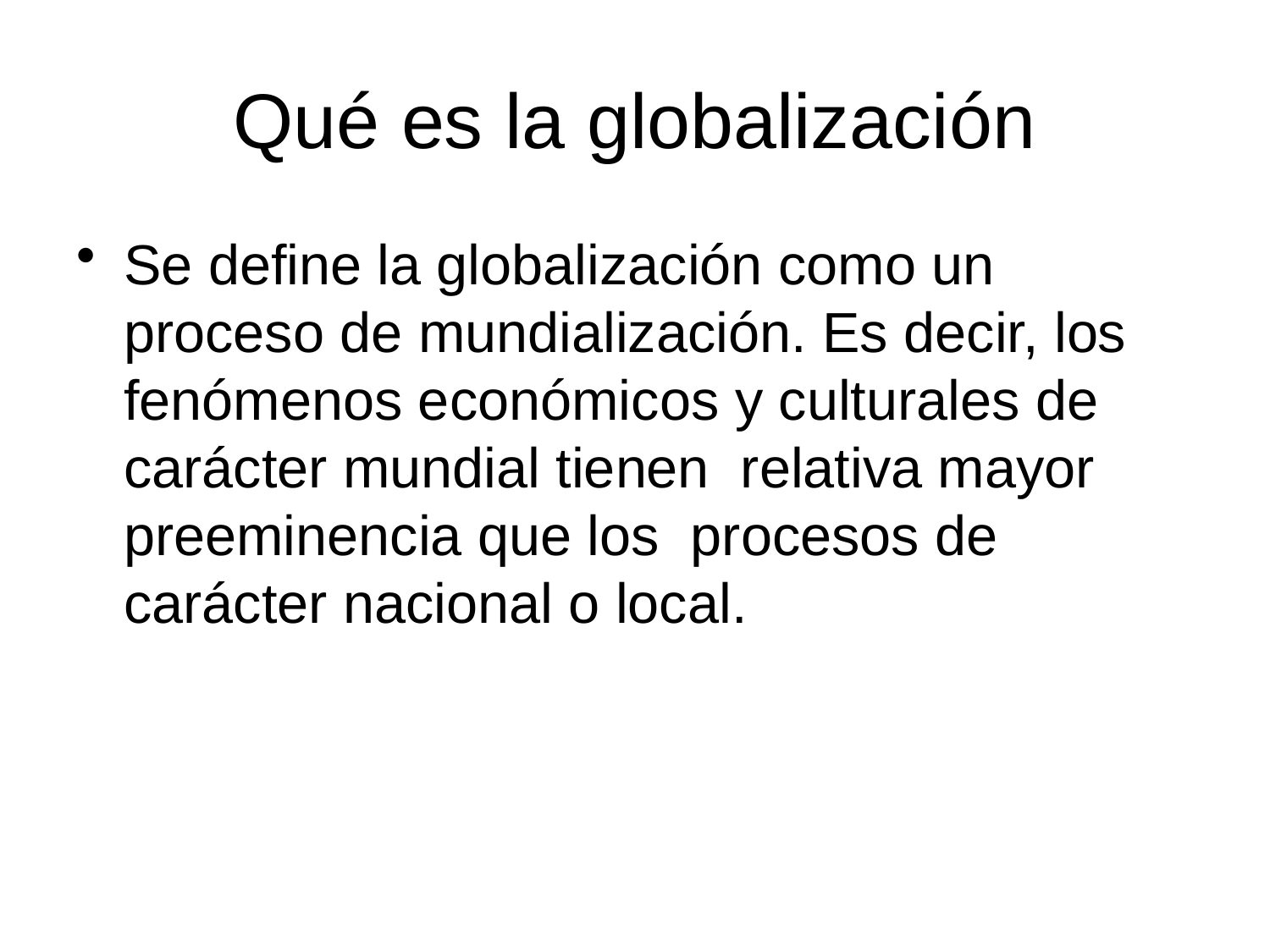

# Qué es la globalización
Se define la globalización como un proceso de mundialización. Es decir, los fenómenos económicos y culturales de carácter mundial tienen  relativa mayor preeminencia que los  procesos de carácter nacional o local.